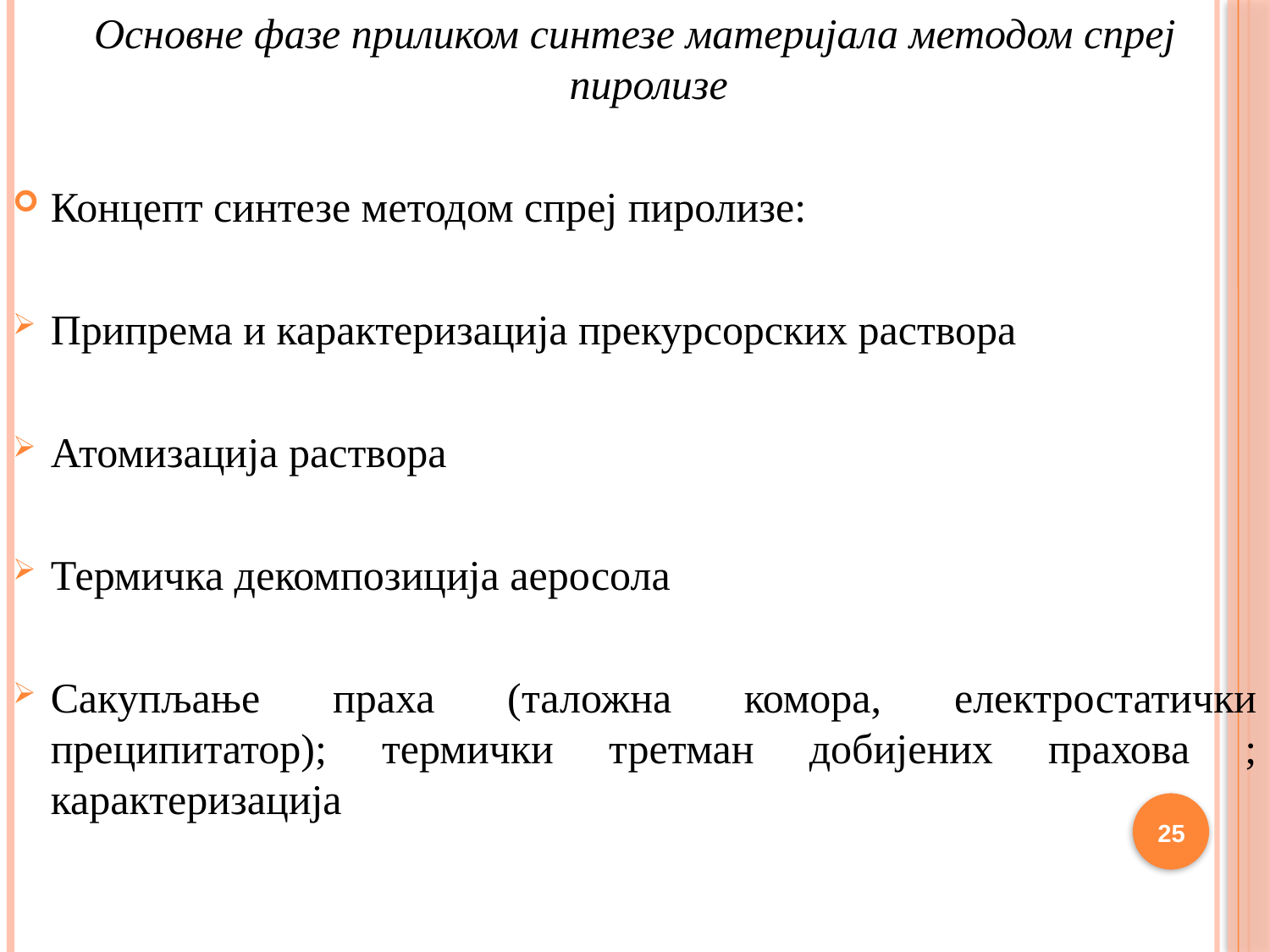

Основне фазе приликом синтезе материјала методом спреј пиролизе

Концепт синтезе методом спреј пиролизе:

Припрема и карактеризација прекурсорских раствора

Атомизација раствора

Термичка декомпозиција аеросола

Сакупљање праха (таложна комора, електростатички преципитатор); термички третман добијених прахова ; карактеризација

25